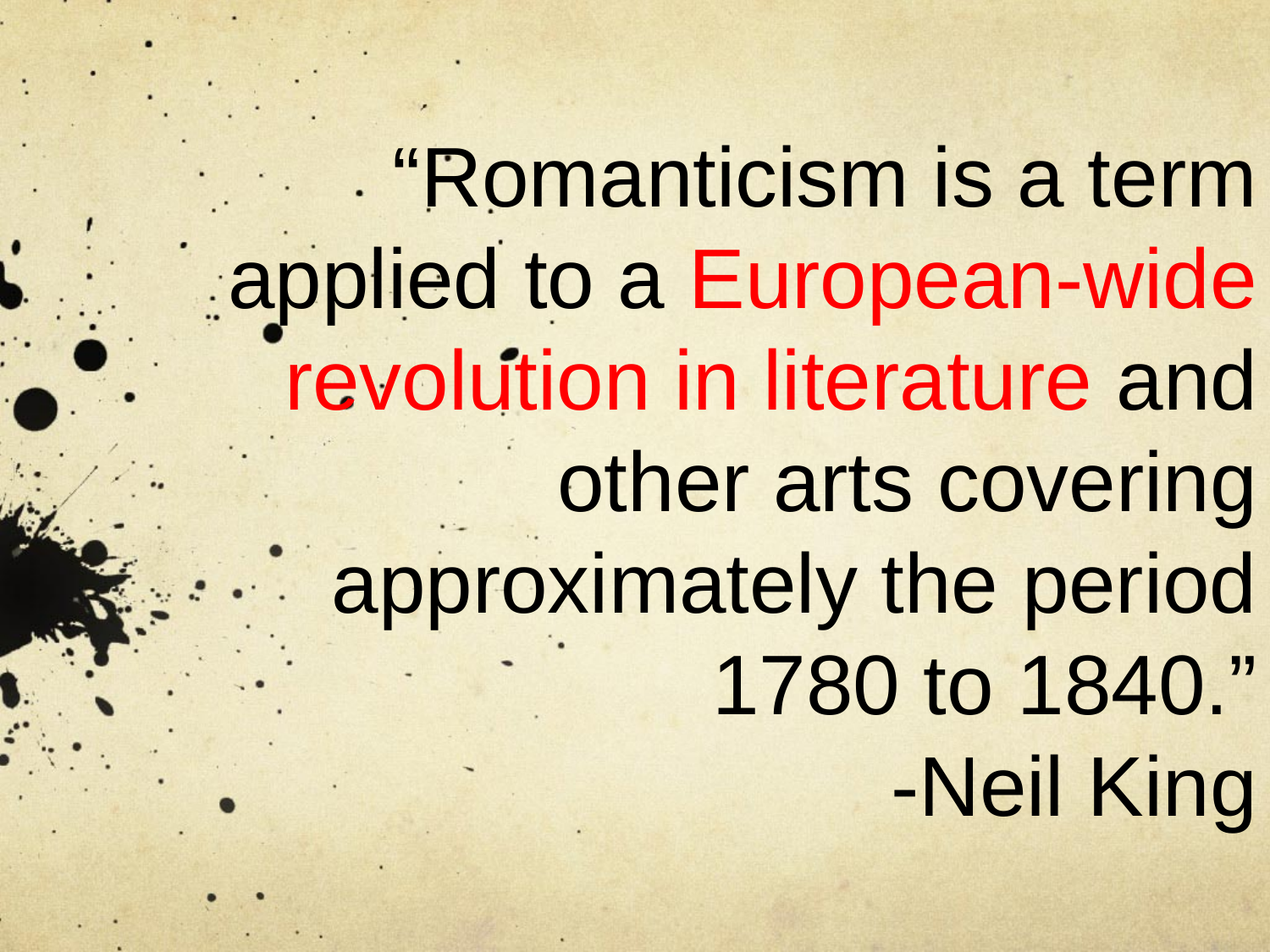

“Romanticism is a term applied to a European-wide revolution in literature and other arts covering approximately the period 1780 to 1840.”
-Neil King